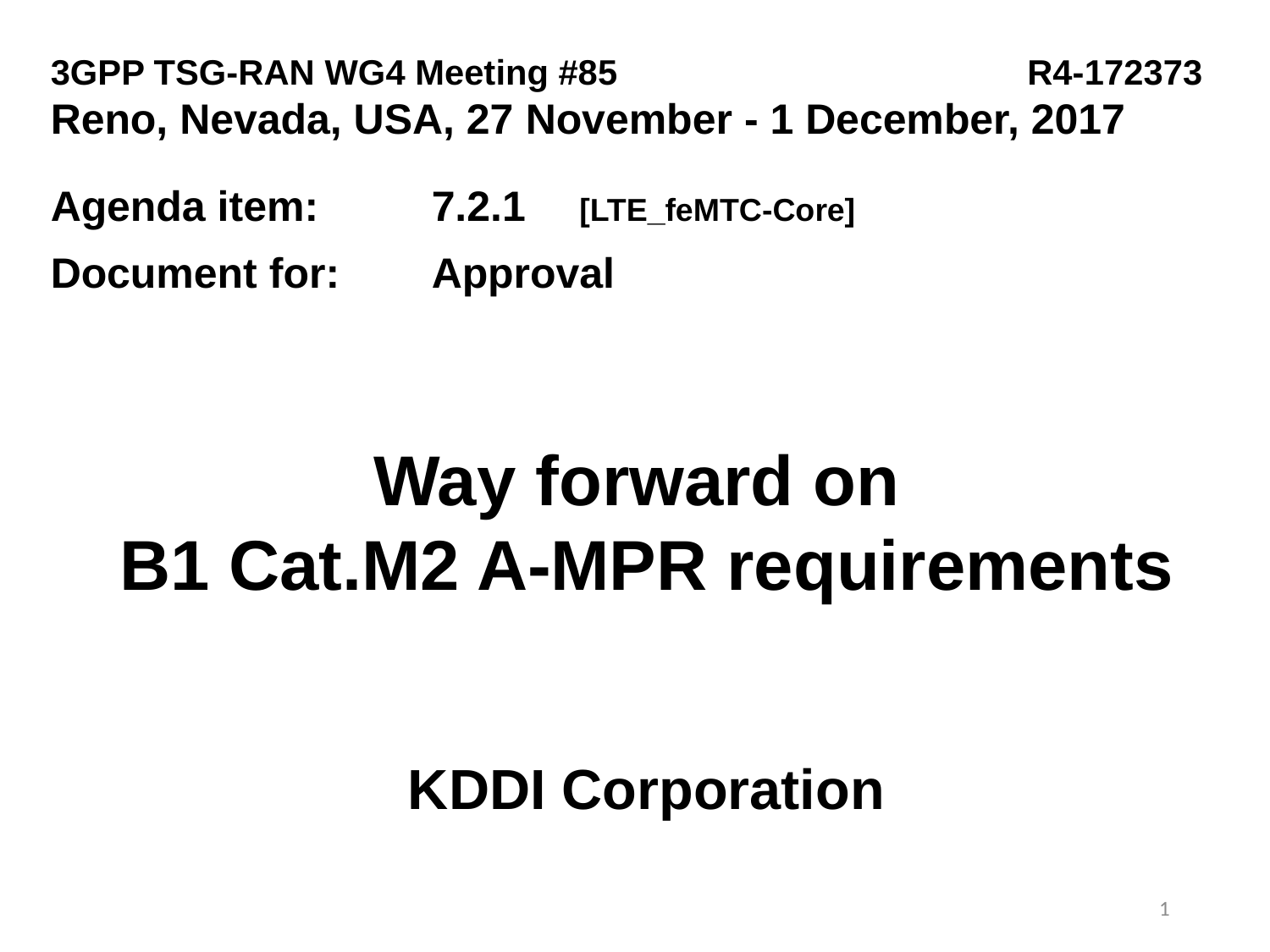

3GPP TSG-RAN WG4 Meeting #85			         R4-172373
Reno, Nevada, USA, 27 November - 1 December, 2017
Agenda item:	7.2.1	  [LTE_feMTC-Core]
Document for:	Approval

Way forward on
B1 Cat.M2 A-MPR requirements

KDDI Corporation
1